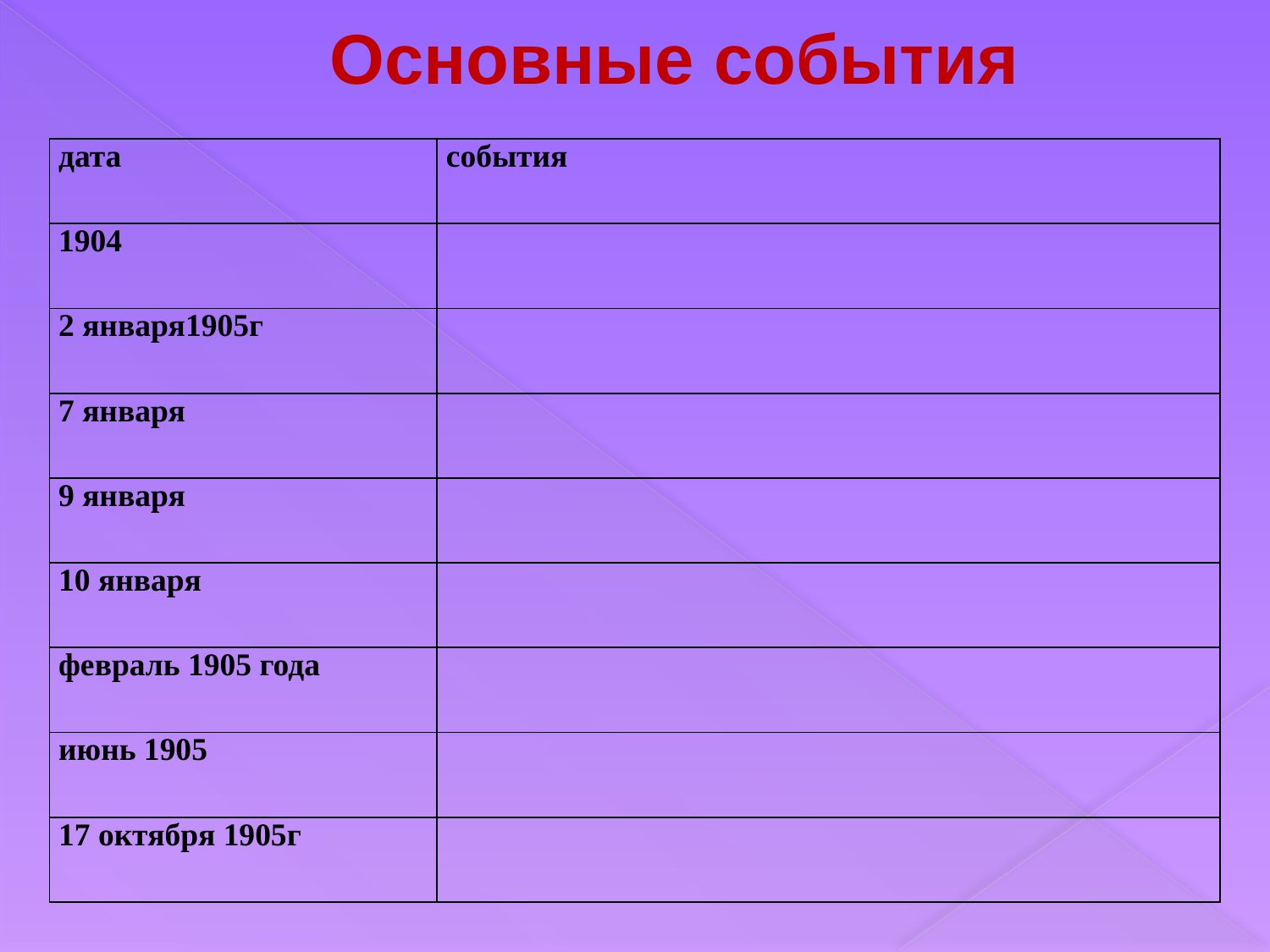

# Основные события
| дата | события |
| --- | --- |
| 1904 |  |
| 2 января1905г |  |
| 7 января |  |
| 9 января |  |
| 10 января |  |
| февраль 1905 года |  |
| июнь 1905 |  |
| 17 октября 1905г |  |